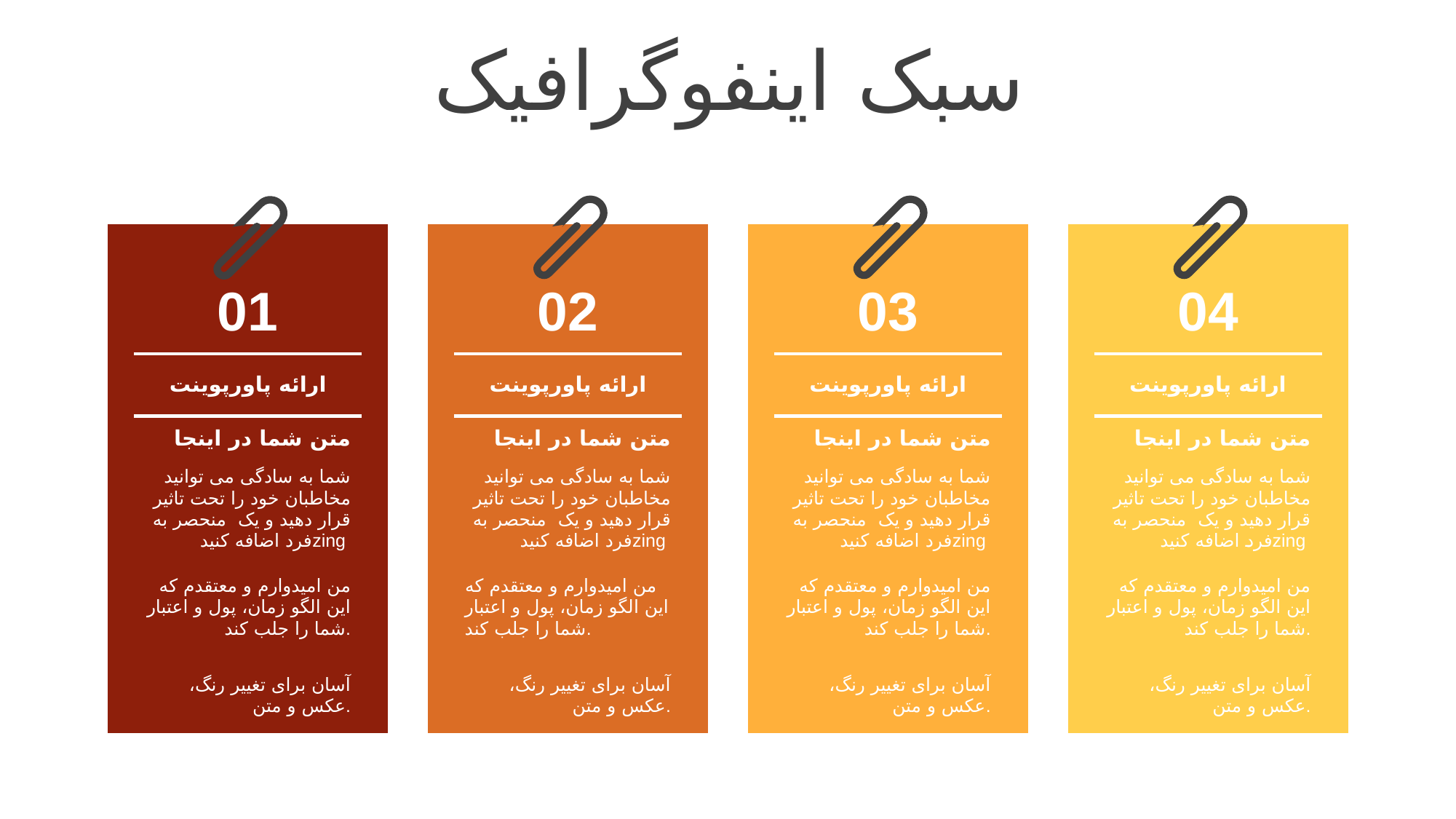

سبک اینفوگرافیک

|  |  |  |
| --- | --- | --- |
|  | 01 |  |
|  | ارائه پاورپوینت |  |
|  | متن شما در اینجا |  |
|  | شما به سادگی می توانید مخاطبان خود را تحت تاثیر قرار دهید و یک منحصر به فرد اضافه کنیدzing |  |
|  | من امیدوارم و معتقدم که این الگو زمان، پول و اعتبار شما را جلب کند. |  |
|  | آسان برای تغییر رنگ، عکس و متن. |  |
|  |  |  |
| --- | --- | --- |
|  | 02 |  |
|  | ارائه پاورپوینت |  |
|  | متن شما در اینجا |  |
|  | شما به سادگی می توانید مخاطبان خود را تحت تاثیر قرار دهید و یک منحصر به فرد اضافه کنیدzing |  |
|  | من امیدوارم و معتقدم که این الگو زمان، پول و اعتبار شما را جلب کند. |  |
|  | آسان برای تغییر رنگ، عکس و متن. |  |
|  |  |  |
| --- | --- | --- |
|  | 03 |  |
|  | ارائه پاورپوینت |  |
|  | متن شما در اینجا |  |
|  | شما به سادگی می توانید مخاطبان خود را تحت تاثیر قرار دهید و یک منحصر به فرد اضافه کنیدzing |  |
|  | من امیدوارم و معتقدم که این الگو زمان، پول و اعتبار شما را جلب کند. |  |
|  | آسان برای تغییر رنگ، عکس و متن. |  |
|  |  |  |
| --- | --- | --- |
|  | 04 |  |
|  | ارائه پاورپوینت |  |
|  | متن شما در اینجا |  |
|  | شما به سادگی می توانید مخاطبان خود را تحت تاثیر قرار دهید و یک منحصر به فرد اضافه کنیدzing |  |
|  | من امیدوارم و معتقدم که این الگو زمان، پول و اعتبار شما را جلب کند. |  |
|  | آسان برای تغییر رنگ، عکس و متن. |  |